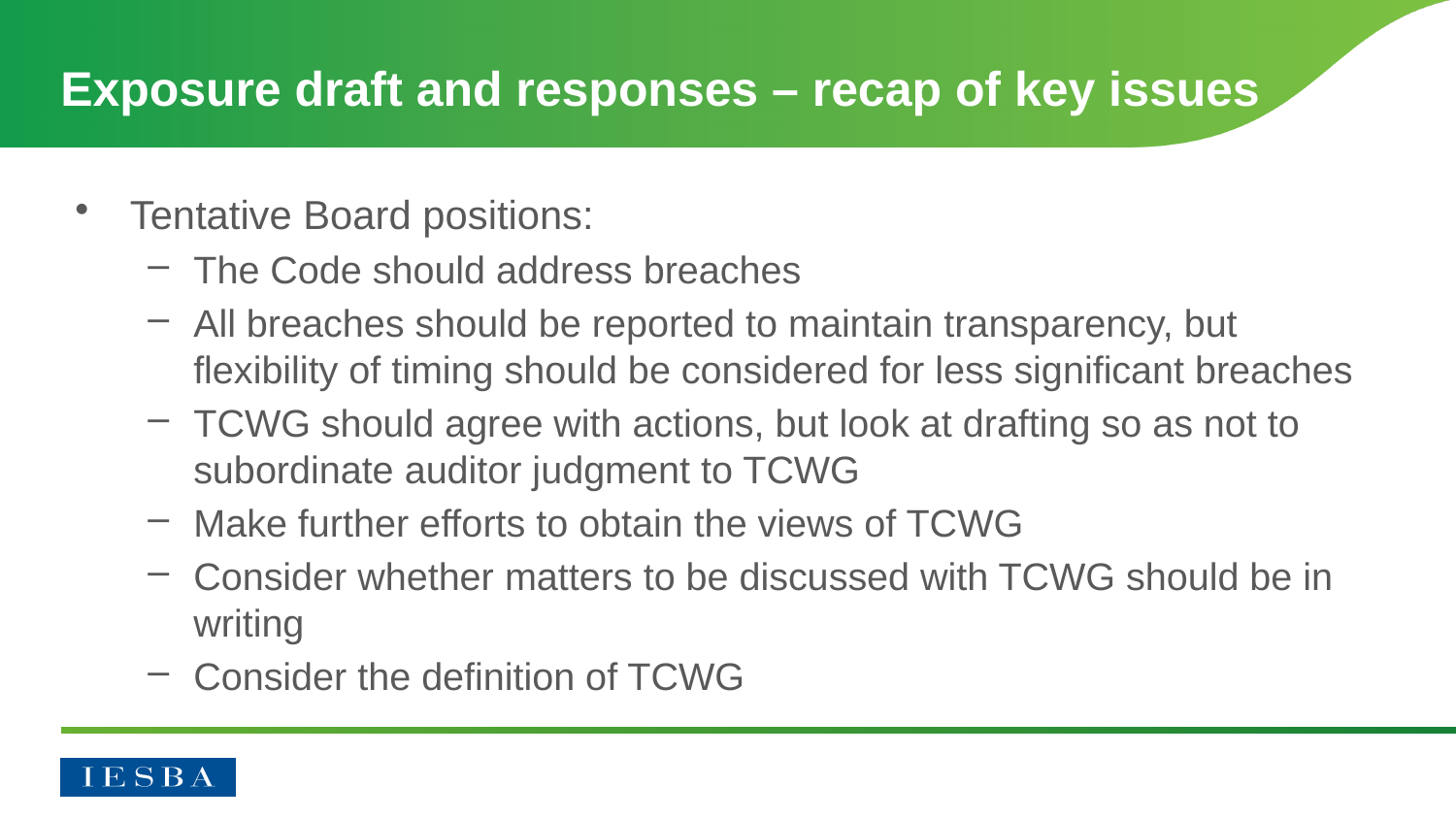

# Exposure draft and responses – recap of key issues
Tentative Board positions:
The Code should address breaches
All breaches should be reported to maintain transparency, but flexibility of timing should be considered for less significant breaches
TCWG should agree with actions, but look at drafting so as not to subordinate auditor judgment to TCWG
Make further efforts to obtain the views of TCWG
Consider whether matters to be discussed with TCWG should be in writing
Consider the definition of TCWG